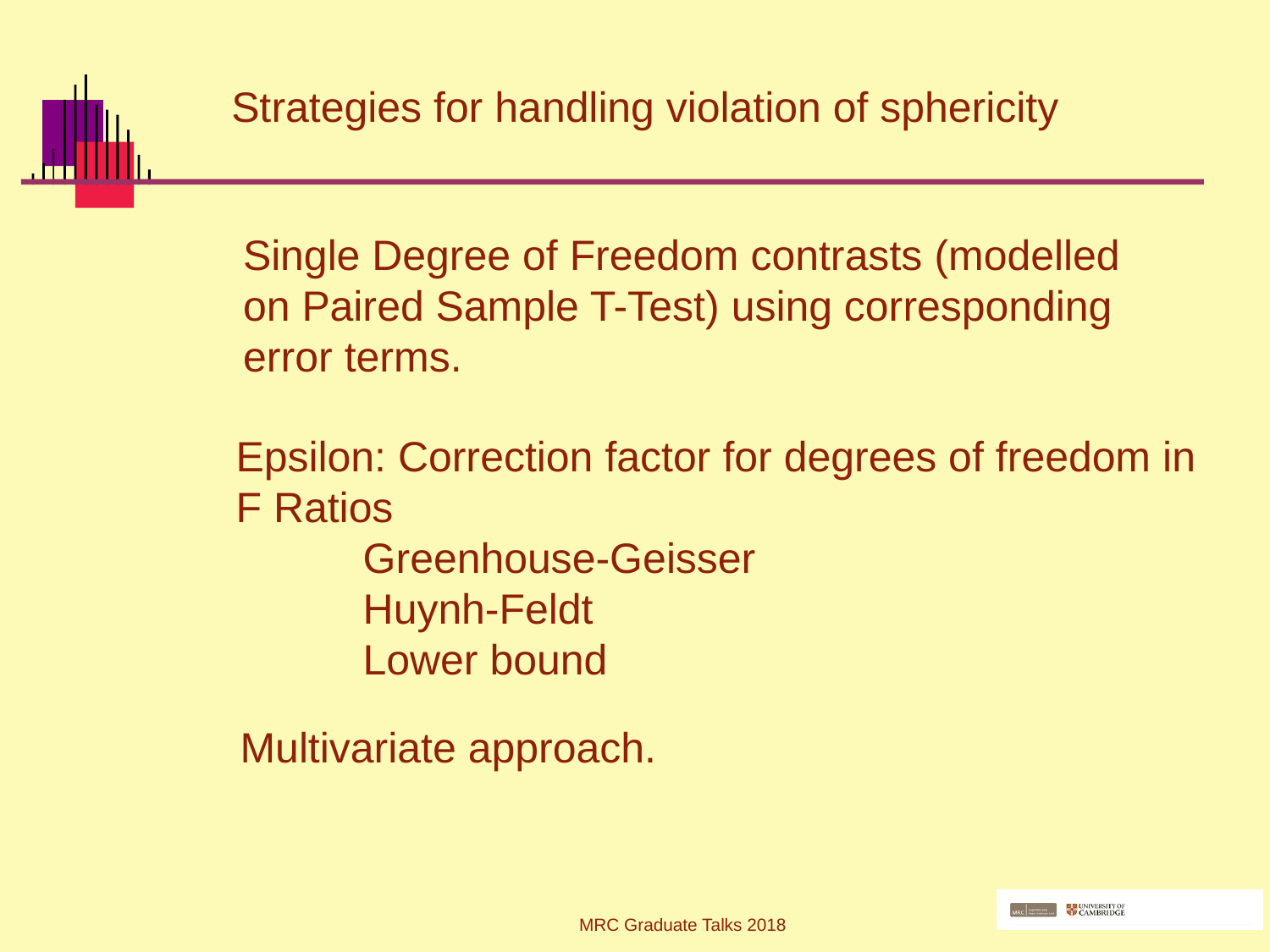

Strategies for handling violation of sphericity
Single Degree of Freedom contrasts (modelled on Paired Sample T-Test) using corresponding error terms.
Epsilon: Correction factor for degrees of freedom in
F Ratios
	Greenhouse-Geisser
	Huynh-Feldt
	Lower bound
Multivariate approach.

MRC Graduate Talks 2018